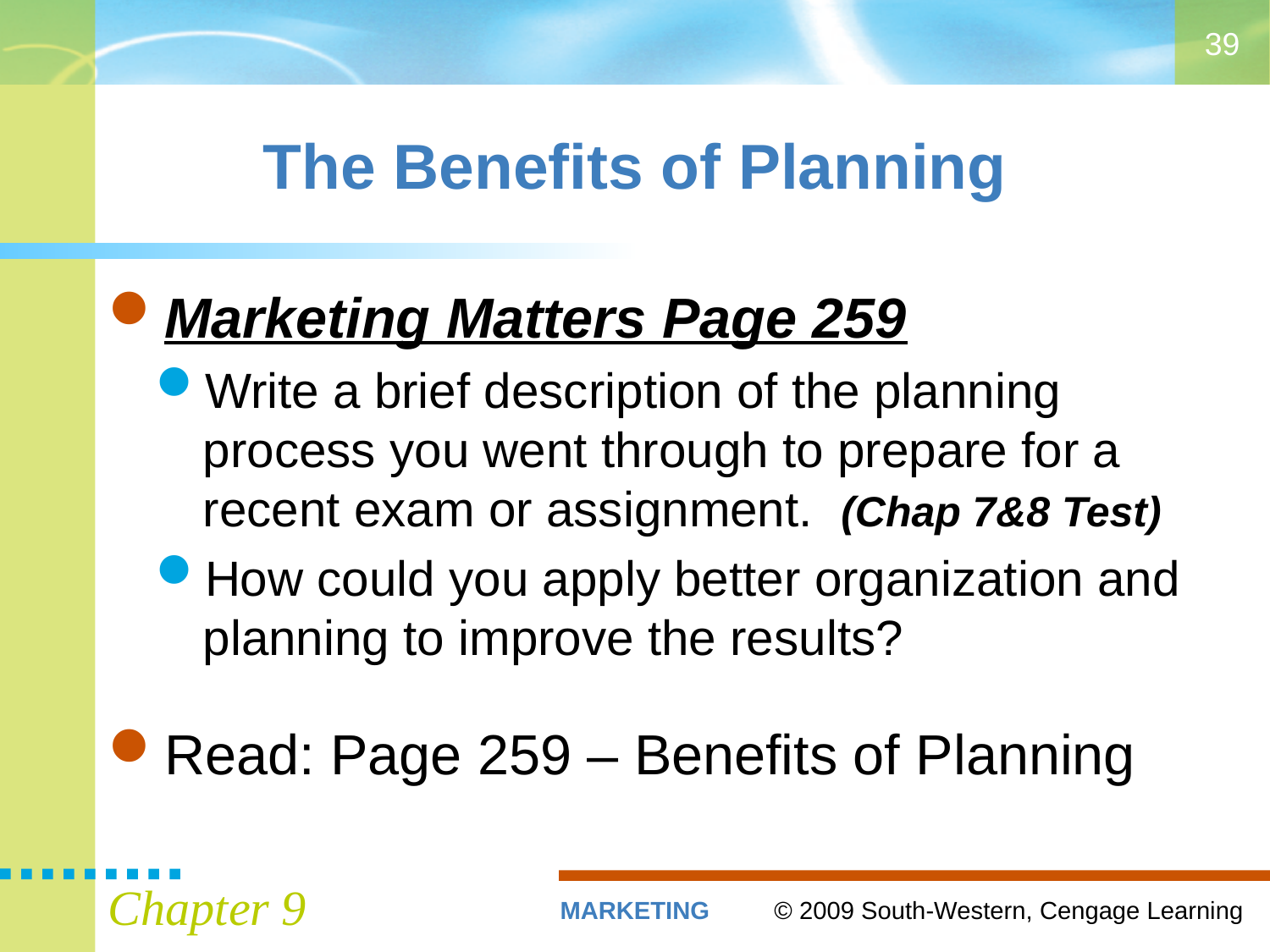

39
# The Benefits of Planning
Marketing Matters Page 259
Write a brief description of the planning process you went through to prepare for a recent exam or assignment.  (Chap 7&8 Test)
How could you apply better organization and planning to improve the results?
Read: Page 259 – Benefits of Planning
Chapter 9